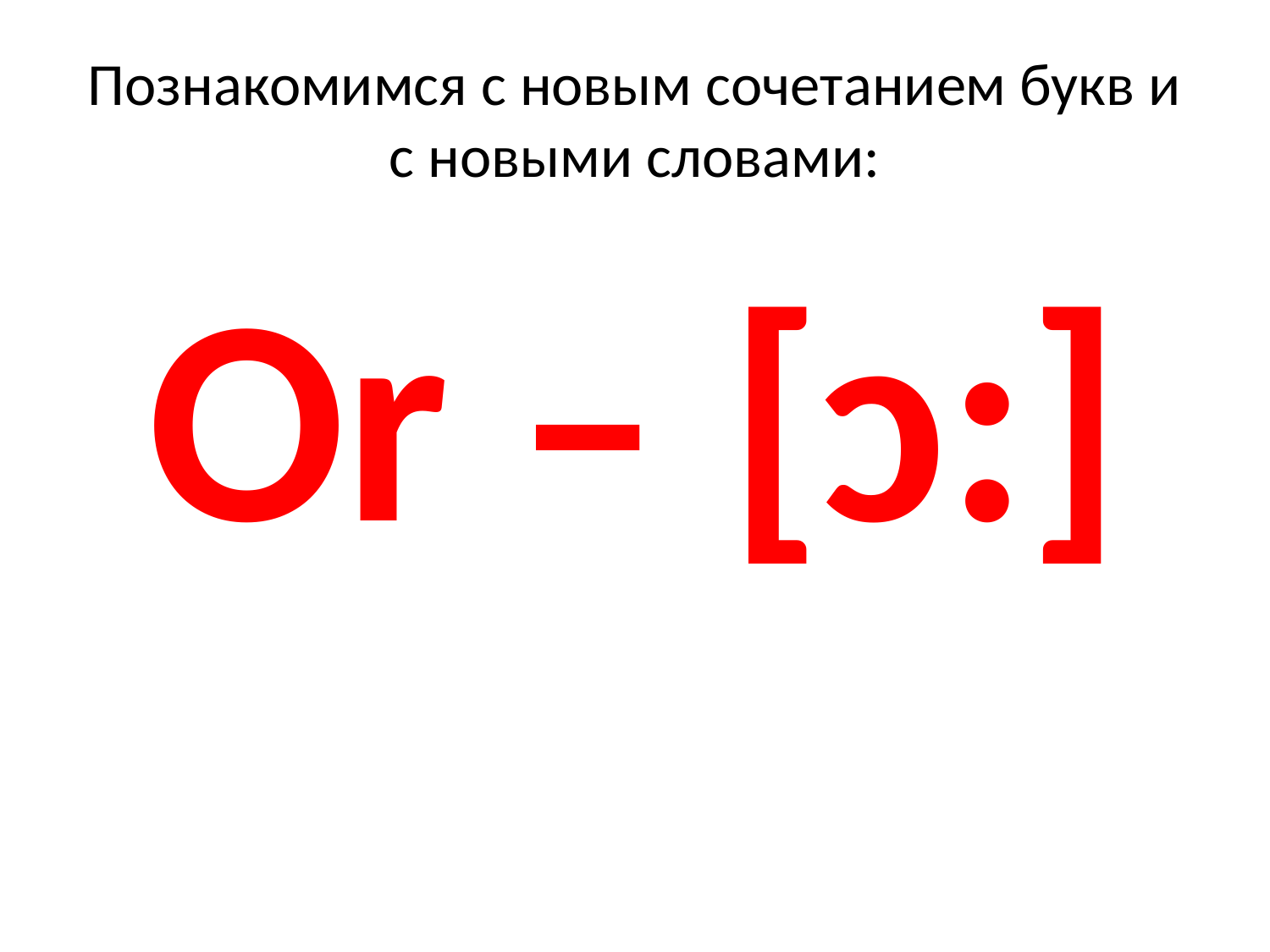

# Познакомимся с новым сочетанием букв и с новыми словами:
Or – [ɔ:]